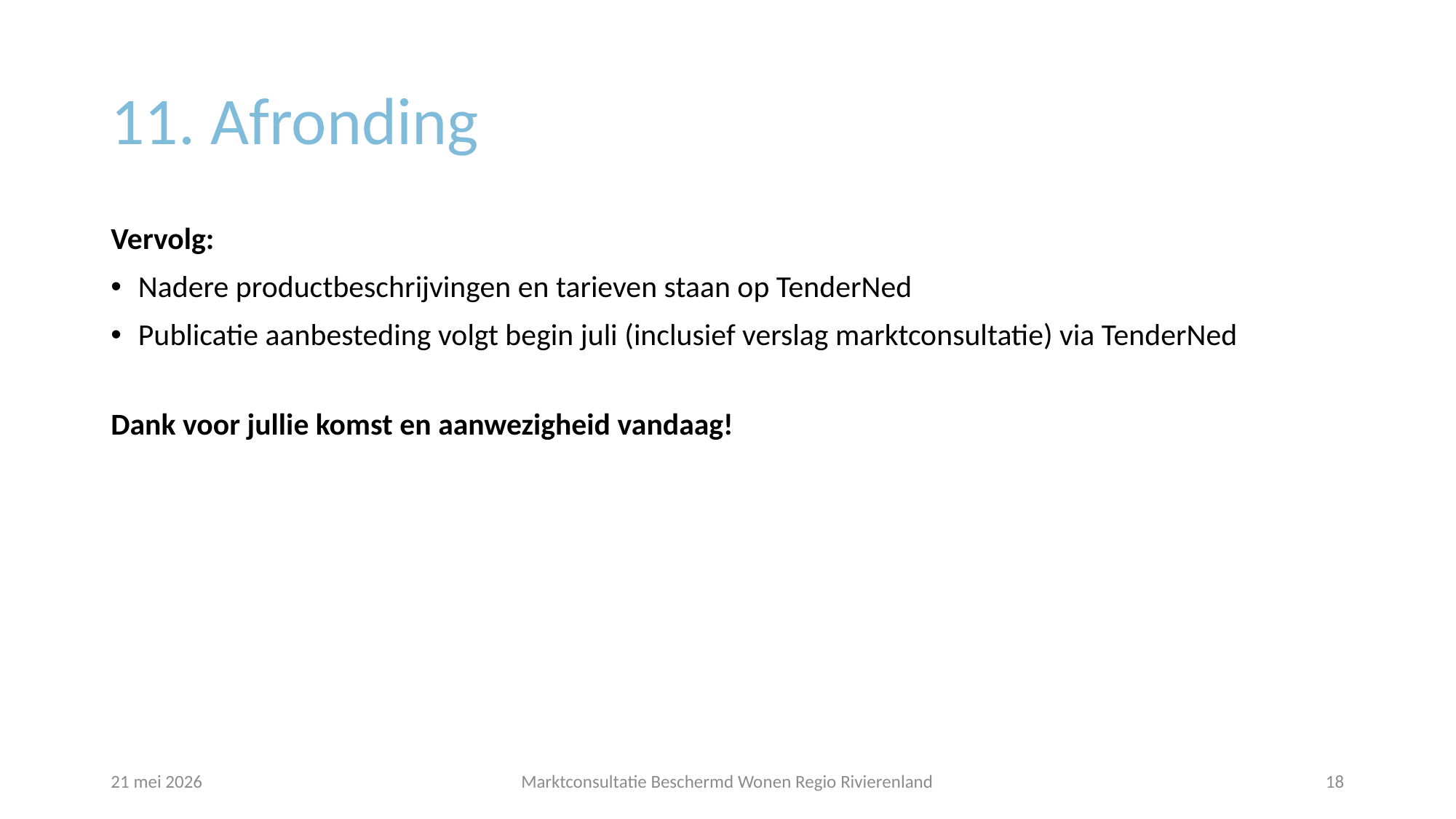

# 11. Afronding
Vervolg:
Nadere productbeschrijvingen en tarieven staan op TenderNed
Publicatie aanbesteding volgt begin juli (inclusief verslag marktconsultatie) via TenderNed

Dank voor jullie komst en aanwezigheid vandaag!

21 mei 2026
Marktconsultatie Beschermd Wonen Regio Rivierenland
18